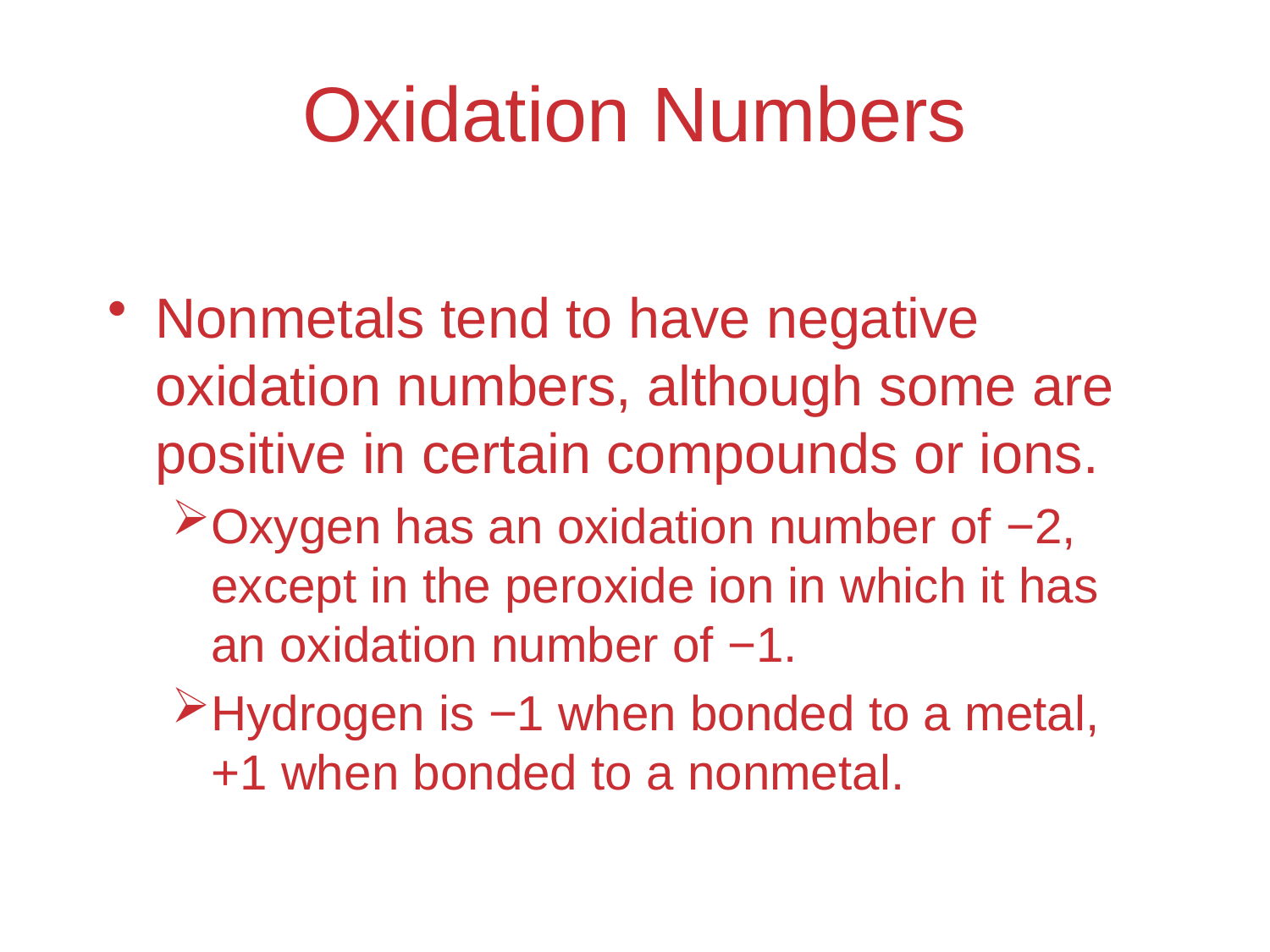

# Oxidation Numbers
Nonmetals tend to have negative oxidation numbers, although some are positive in certain compounds or ions.
Oxygen has an oxidation number of −2, except in the peroxide ion in which it has an oxidation number of −1.
Hydrogen is −1 when bonded to a metal, +1 when bonded to a nonmetal.